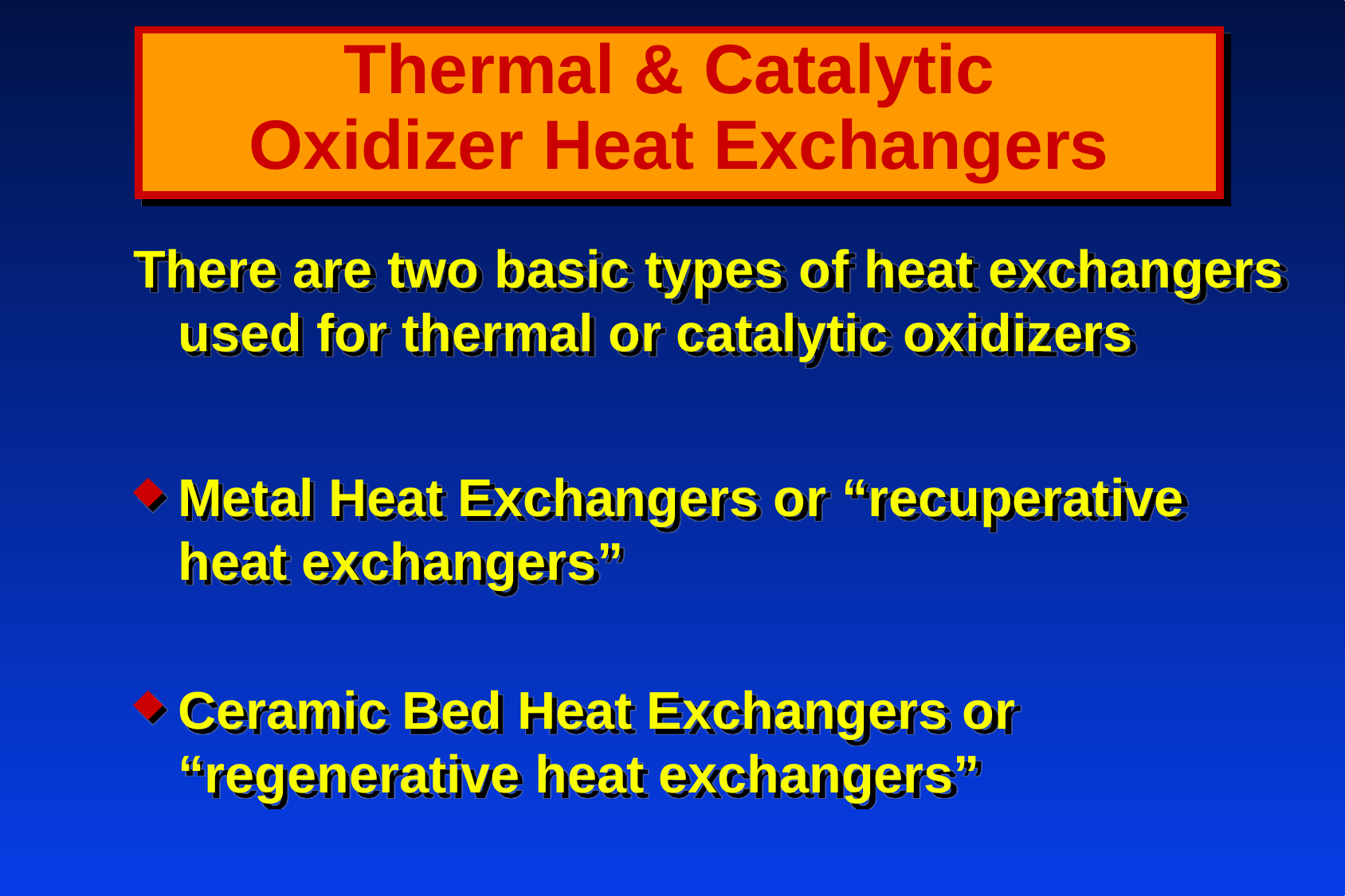

Thermal & Catalytic
Oxidizer Heat Exchangers
There are two basic types of heat exchangers used for thermal or catalytic oxidizers

Metal Heat Exchangers or “recuperative heat exchangers”

Ceramic Bed Heat Exchangers or “regenerative heat exchangers”